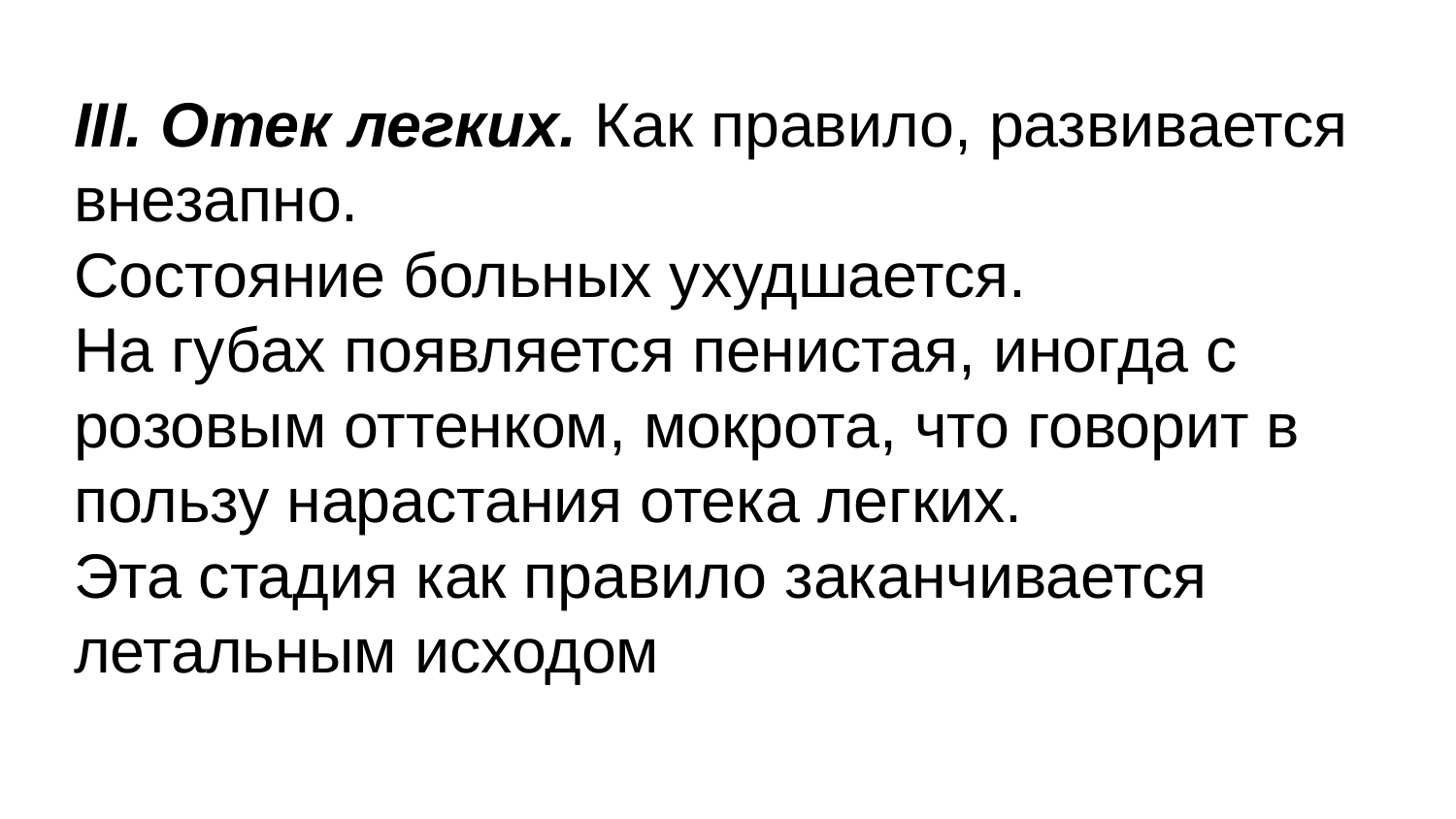

III. Отек легких. Как правило, развивается внезапно.
Состояние больных ухудшается.
На губах появляется пенистая, иногда с розовым оттенком, мокрота, что говорит в пользу нарастания отека легких.
Эта стадия как правило заканчивается летальным исходом